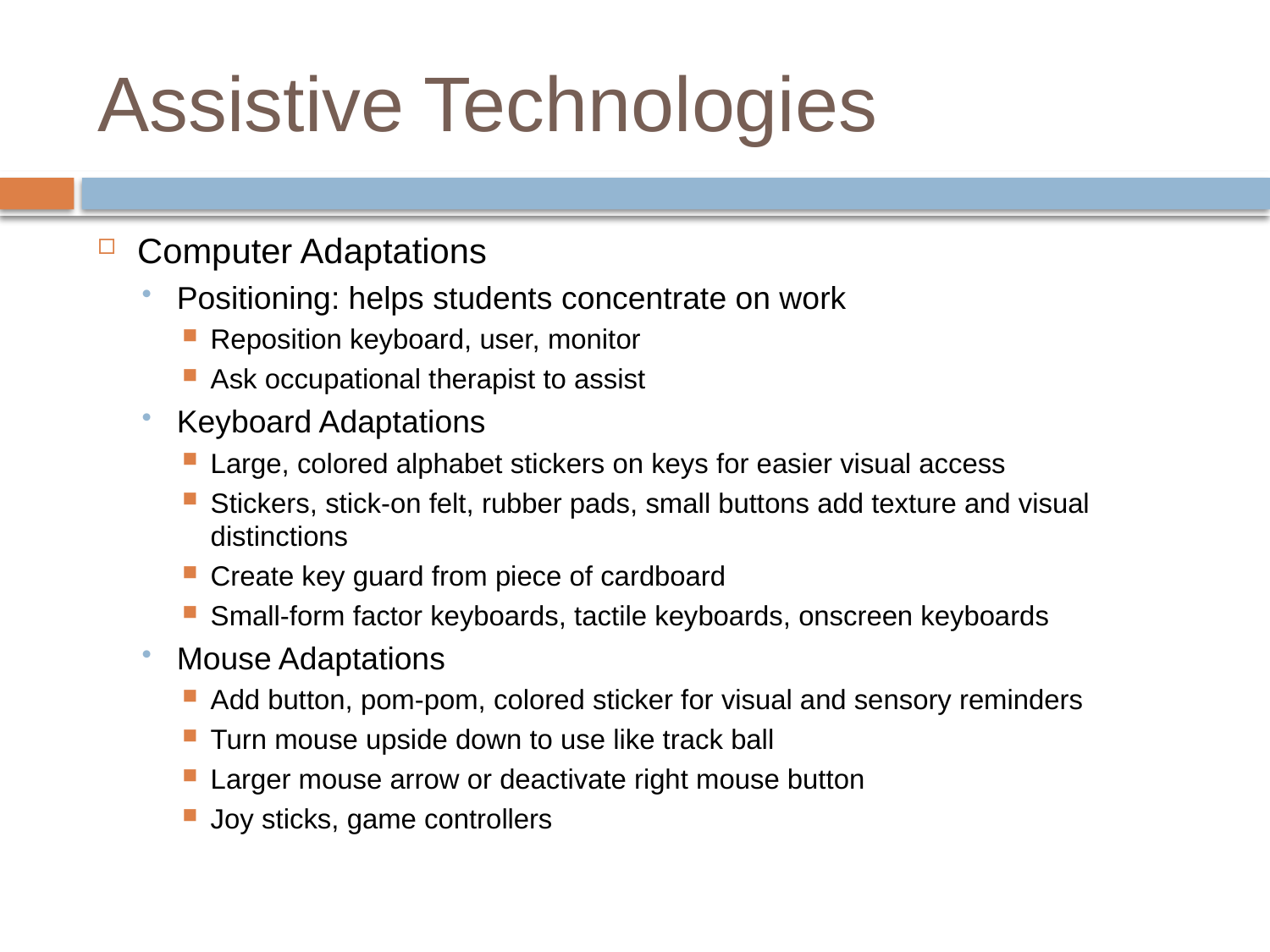

# Assistive Technologies
Computer Adaptations
Positioning: helps students concentrate on work
Reposition keyboard, user, monitor
Ask occupational therapist to assist
Keyboard Adaptations
Large, colored alphabet stickers on keys for easier visual access
Stickers, stick-on felt, rubber pads, small buttons add texture and visual distinctions
Create key guard from piece of cardboard
Small-form factor keyboards, tactile keyboards, onscreen keyboards
Mouse Adaptations
Add button, pom-pom, colored sticker for visual and sensory reminders
Turn mouse upside down to use like track ball
Larger mouse arrow or deactivate right mouse button
Joy sticks, game controllers